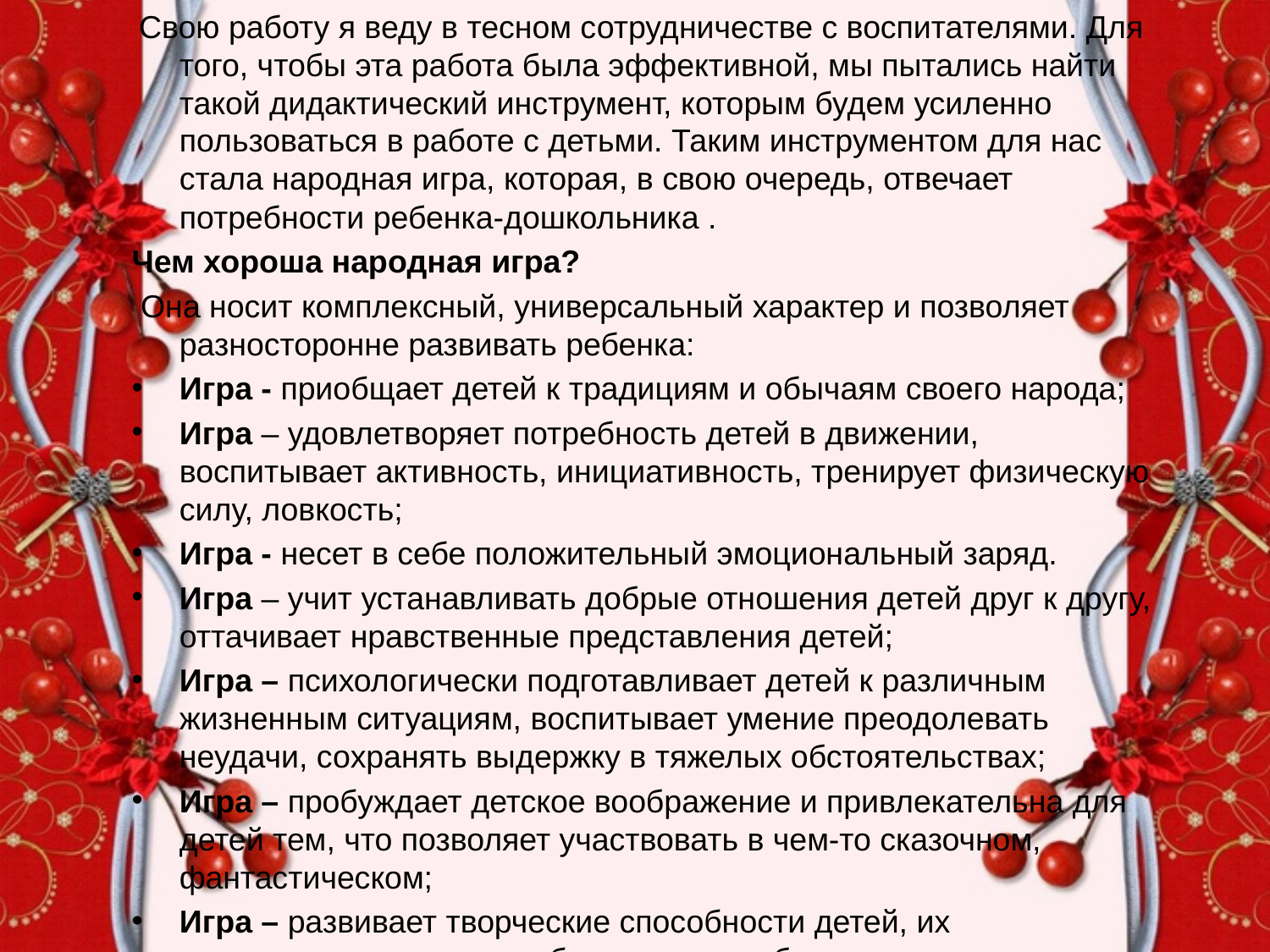

Свою работу я веду в тесном сотрудничестве с воспитателями. Для того, чтобы эта работа была эффективной, мы пытались найти такой дидактический инструмент, которым будем усиленно пользоваться в работе с детьми. Таким инструментом для нас стала народная игра, которая, в свою очередь, отвечает потребности ребенка-дошкольника .
Чем хороша народная игра?
 Она носит комплексный, универсальный характер и позволяет разносторонне развивать ребенка:
Игра - приобщает детей к традициям и обычаям своего народа;
Игра – удовлетворяет потребность детей в движении, воспитывает активность, инициативность, тренирует физическую силу, ловкость;
Игра - несет в себе положительный эмоциональный заряд.
Игра – учит устанавливать добрые отношения детей друг к другу, оттачивает нравственные представления детей;
Игра – психологически подготавливает детей к различным жизненным ситуациям, воспитывает умение преодолевать неудачи, сохранять выдержку в тяжелых обстоятельствах;
Игра – пробуждает детское воображение и привлекательна для детей тем, что позволяет участвовать в чем-то сказочном, фантастическом;
Игра – развивает творческие способности детей, их музыкальность, так как объединяет в себе различные виды музыкальной деятельности: слушание, пение, ритмические движения, игру на детских музыкальных инструментах